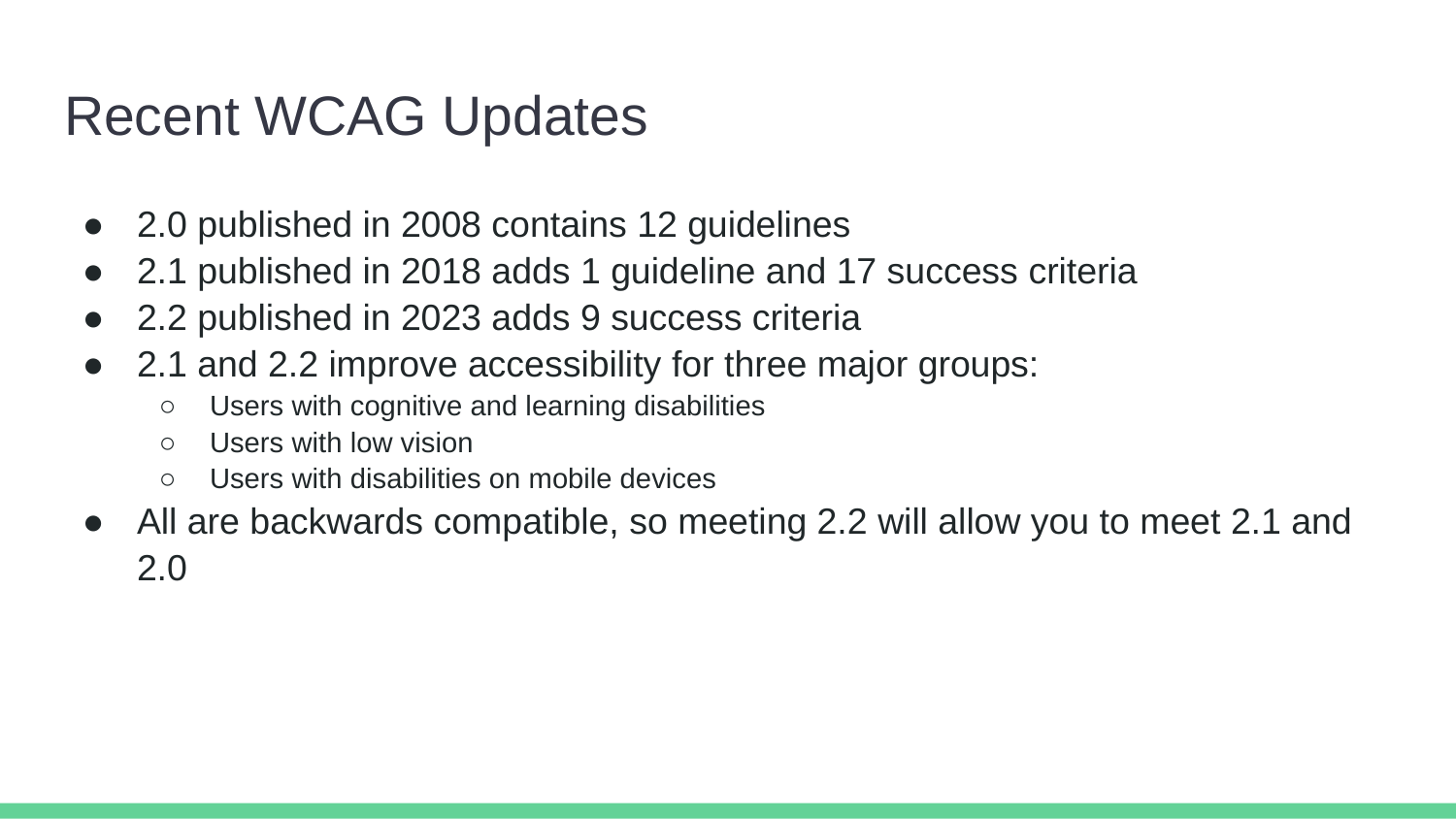

# Recent WCAG Updates
2.0 published in 2008 contains 12 guidelines
2.1 published in 2018 adds 1 guideline and 17 success criteria
2.2 published in 2023 adds 9 success criteria
2.1 and 2.2 improve accessibility for three major groups:
Users with cognitive and learning disabilities
Users with low vision
Users with disabilities on mobile devices
All are backwards compatible, so meeting 2.2 will allow you to meet 2.1 and 2.0